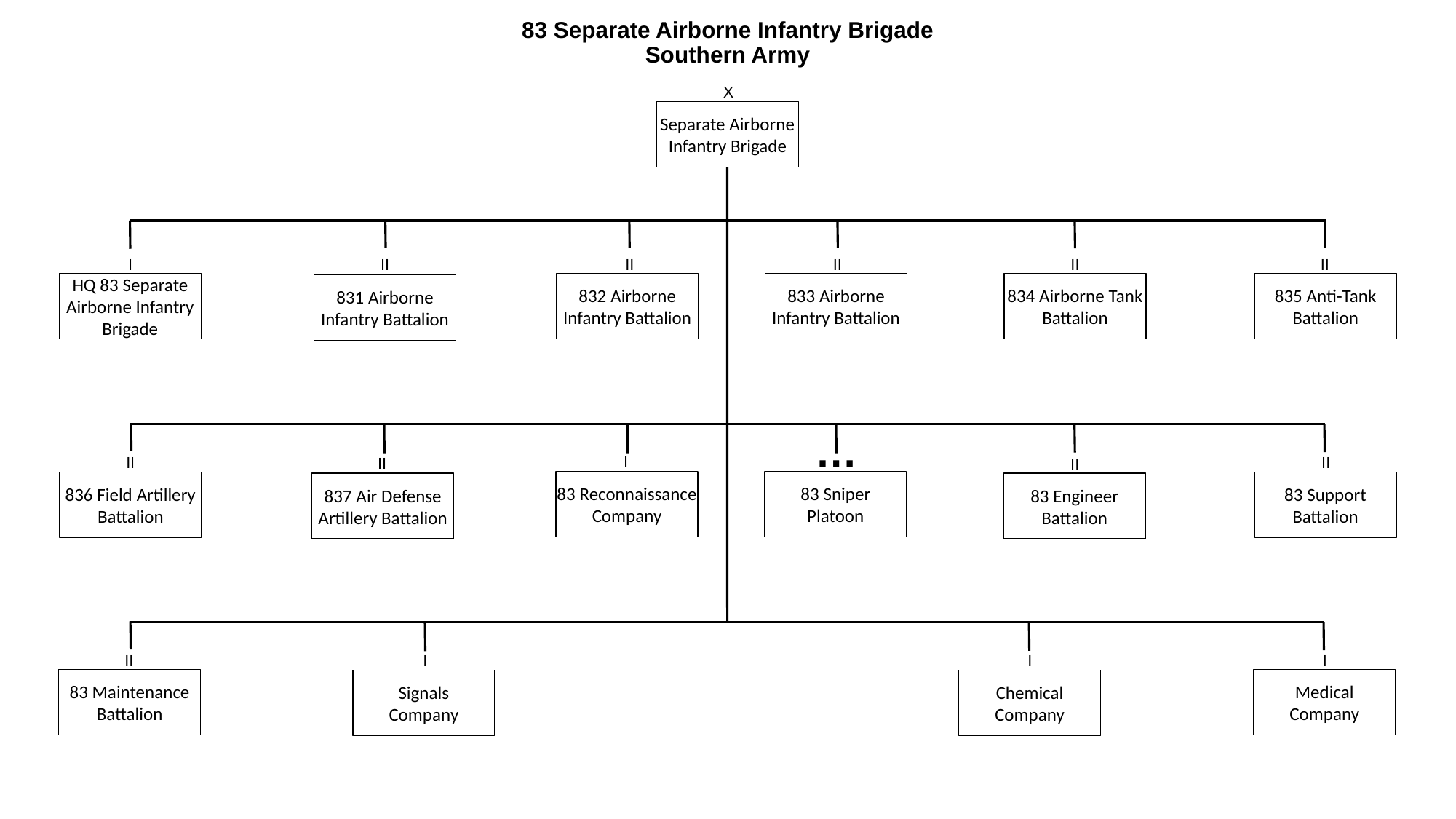

# 83 Separate Airborne Infantry Brigade Southern Army
X
Separate Airborne Infantry Brigade
I
II
II
II
II
II
HQ 83 Separate Airborne Infantry Brigade
832 Airborne Infantry Battalion
833 Airborne Infantry Battalion
834 Airborne Tank
Battalion
835 Anti-Tank
Battalion
831 Airborne Infantry Battalion
…
I
II
II
II
II
83 Reconnaissance Company
83 Sniper
Platoon
836 Field Artillery Battalion
83 Support
Battalion
837 Air Defense
Artillery Battalion
83 Engineer
Battalion
II
I
I
I
83 Maintenance
Battalion
Medical
Company
Signals
Company
Chemical
Company